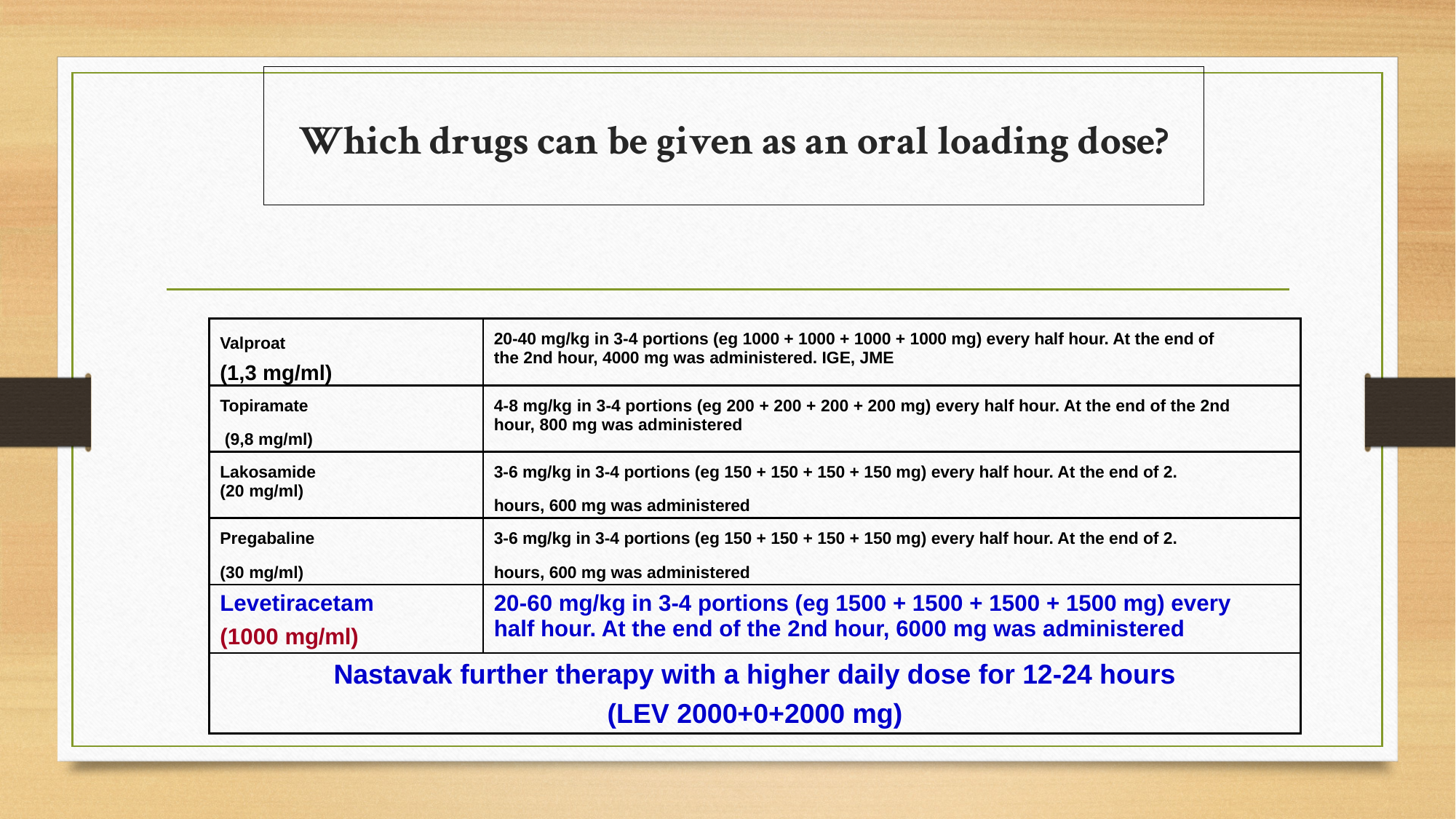

# Which drugs can be given as an oral loading dose?
| Valproat (1,3 mg/ml) | 20-40 mg/kg in 3-4 portions (eg 1000 + 1000 + 1000 + 1000 mg) every half hour. At the end of the 2nd hour, 4000 mg was administered. IGE, JME |
| --- | --- |
| Topiramate (9,8 mg/ml) | 4-8 mg/kg in 3-4 portions (eg 200 + 200 + 200 + 200 mg) every half hour. At the end of the 2nd hour, 800 mg was administered |
| Lakosamide (20 mg/ml) | 3-6 mg/kg in 3-4 portions (eg 150 + 150 + 150 + 150 mg) every half hour. At the end of 2. hours, 600 mg was administered |
| Pregabaline (30 mg/ml) | 3-6 mg/kg in 3-4 portions (eg 150 + 150 + 150 + 150 mg) every half hour. At the end of 2. hours, 600 mg was administered |
| Levetiracetam (1000 mg/ml) | 20-60 mg/kg in 3-4 portions (eg 1500 + 1500 + 1500 + 1500 mg) every half hour. At the end of the 2nd hour, 6000 mg was administered |
| Nastavak further therapy with a higher daily dose for 12-24 hours (LEV 2000+0+2000 mg) |  |